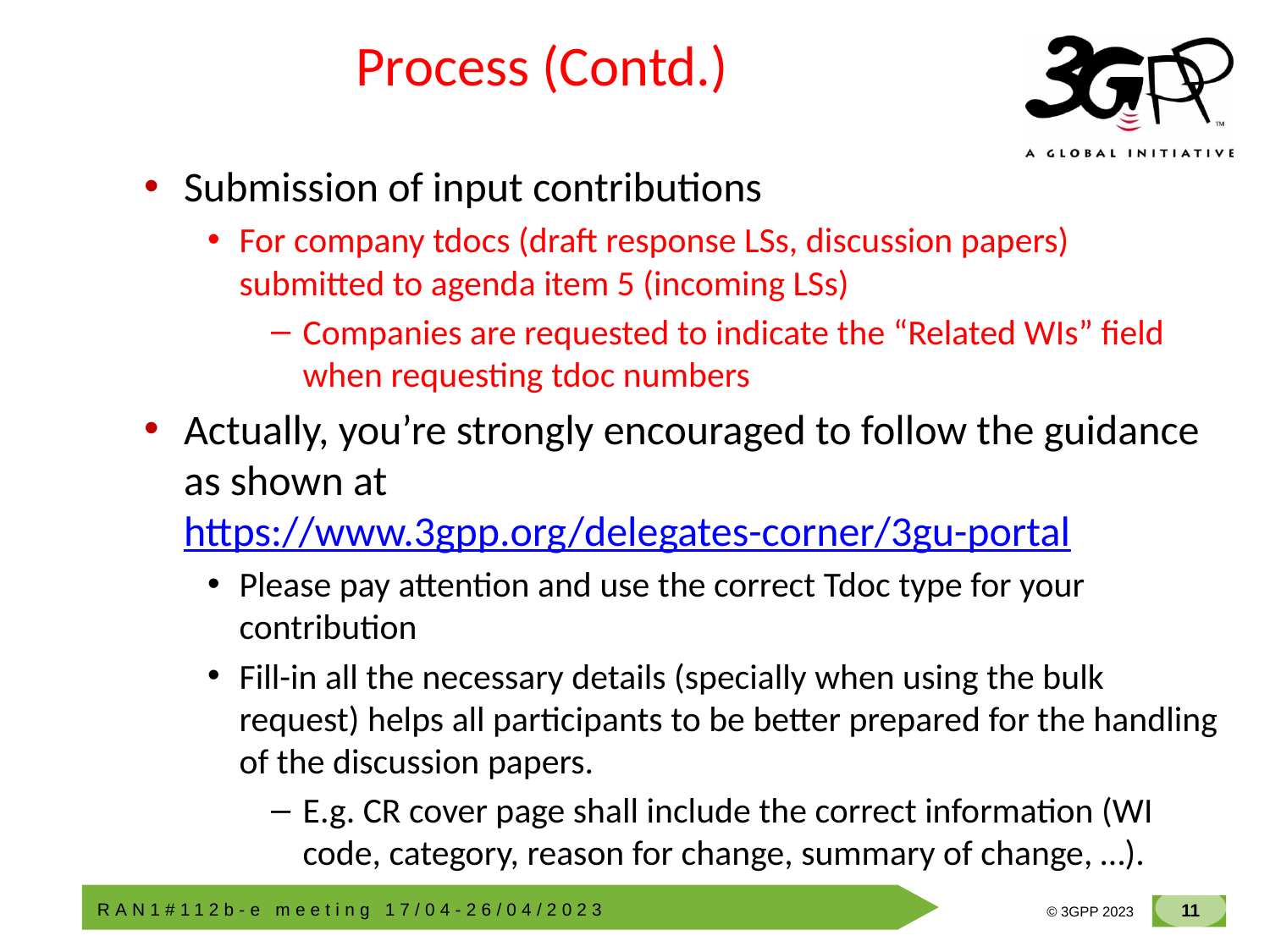

# Process (Contd.)
Submission of input contributions
For company tdocs (draft response LSs, discussion papers) submitted to agenda item 5 (incoming LSs)
Companies are requested to indicate the “Related WIs” field when requesting tdoc numbers
Actually, you’re strongly encouraged to follow the guidance as shown at https://www.3gpp.org/delegates-corner/3gu-portal
Please pay attention and use the correct Tdoc type for your contribution
Fill-in all the necessary details (specially when using the bulk request) helps all participants to be better prepared for the handling of the discussion papers.
E.g. CR cover page shall include the correct information (WI code, category, reason for change, summary of change, …).